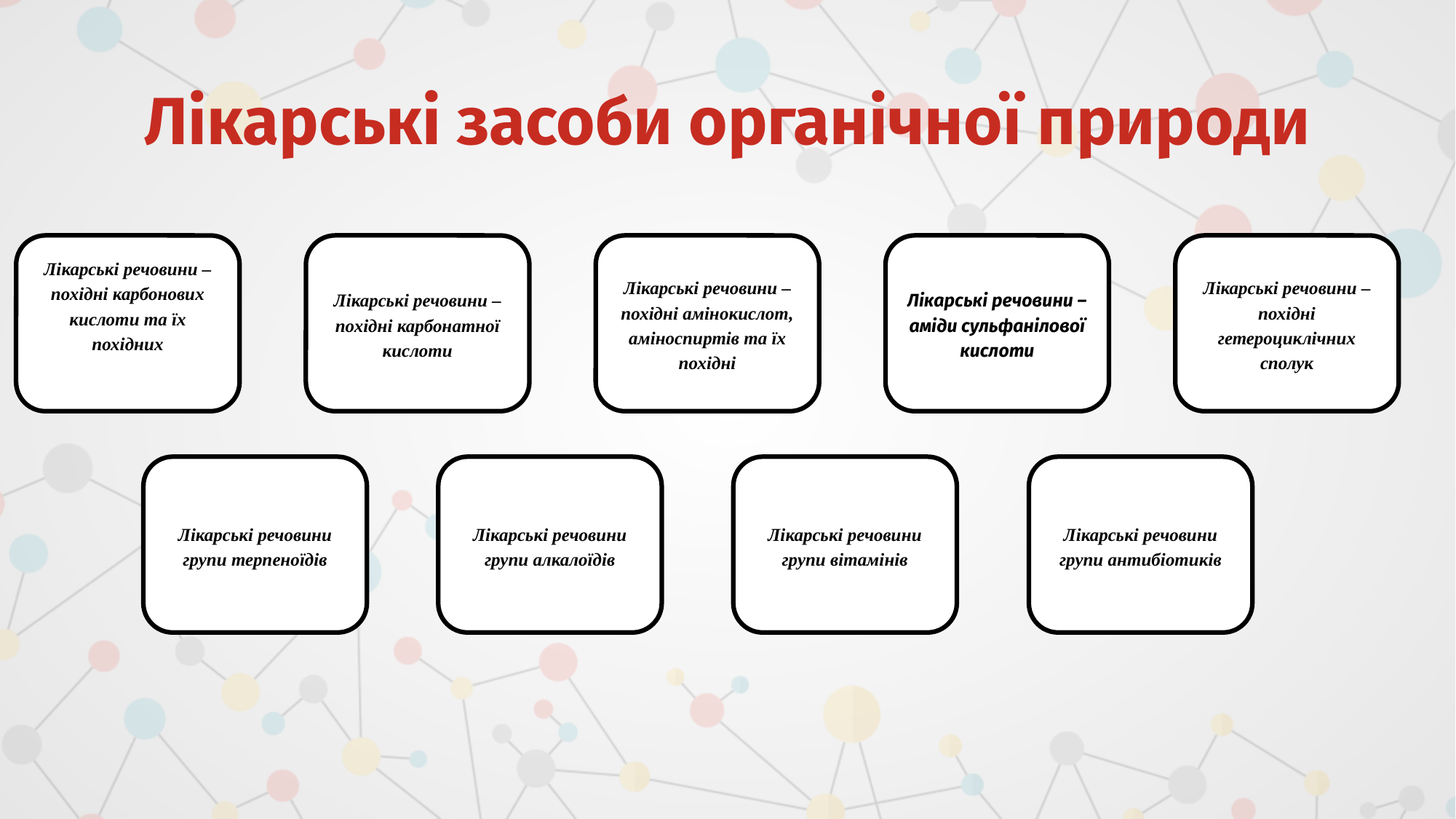

# Лікарські засоби органічної природи
Лікарські речовини – похідні карбонових кислоти та їх похідних

Лікарські речовини – похідні карбонатної кислоти
Лікарські речовини – похідні амінокислот, аміноспиртів та їх похідні
Лікарські речовини – аміди сульфанілової кислоти
Лікарські речовини – похідні гетероциклічних сполук
Лікарські речовини групи терпеноїдів
Лікарські речовини групи алкалоїдів
Лікарські речовини групи вітамінів
Лікарські речовини групи антибіотиків